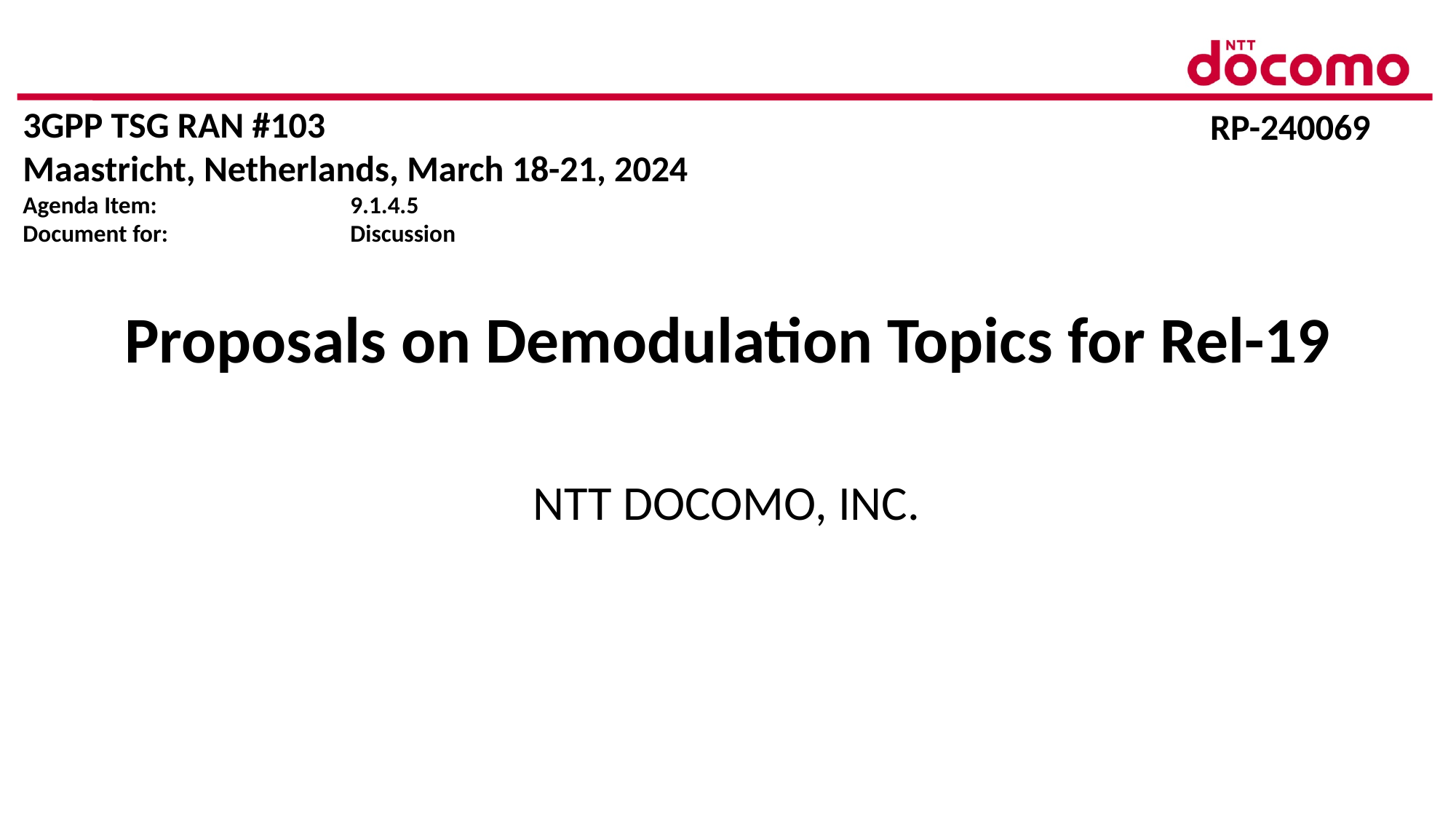

3GPP TSG RAN #103
Maastricht, Netherlands, March 18-21, 2024
Agenda Item:		9.1.4.5
Document for:		Discussion

RP-240069
# Proposals on Demodulation Topics for Rel-19
NTT DOCOMO, INC.